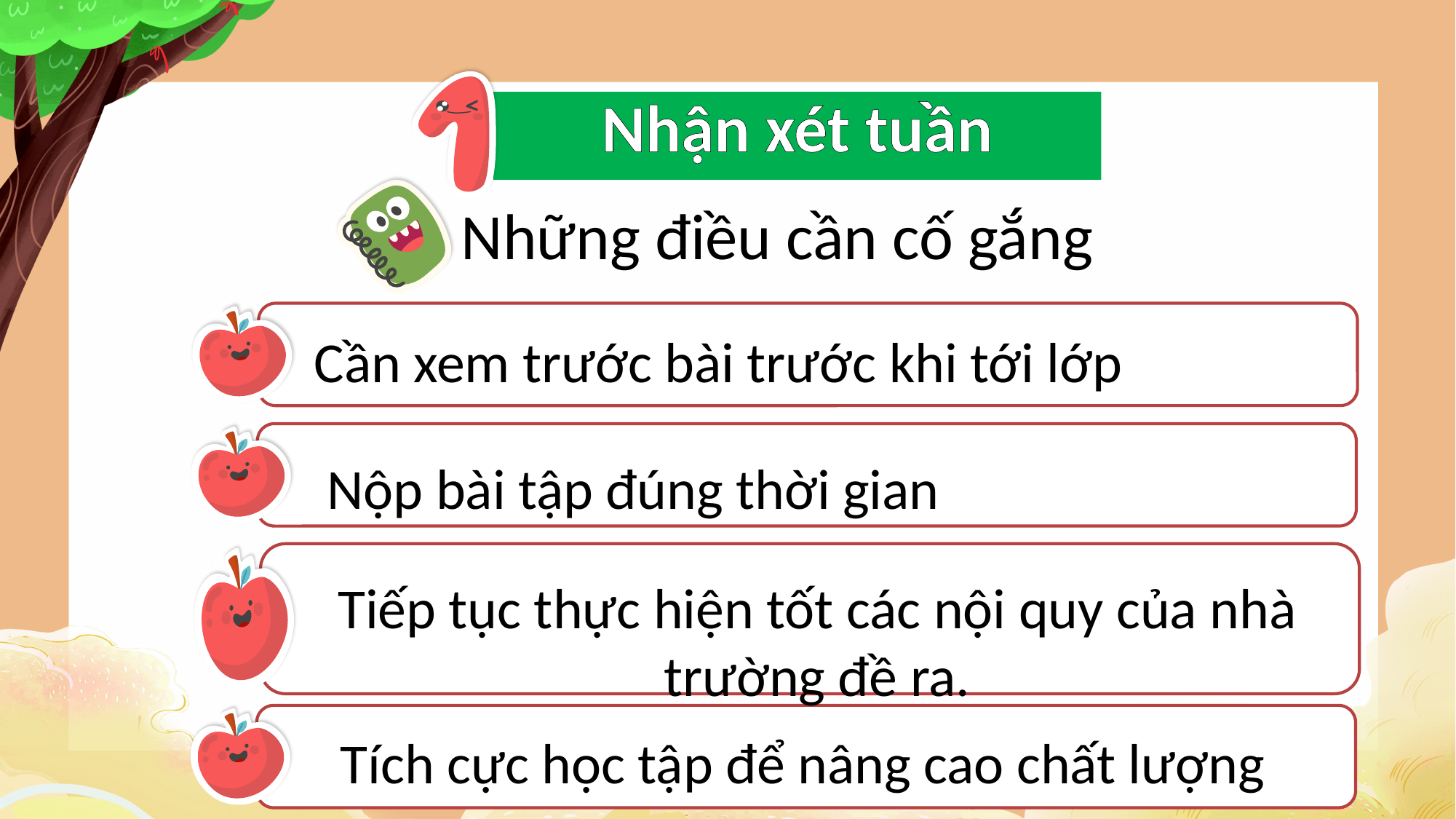

Nhận xét tuần

Những điều cần cố gắng

Cần xem trước bài trước khi tới lớp

Nộp bài tập đúng thời gian

Tiếp tục thực hiện tốt các nội quy của nhà trường đề ra.

Tích cực học tập để nâng cao chất lượng